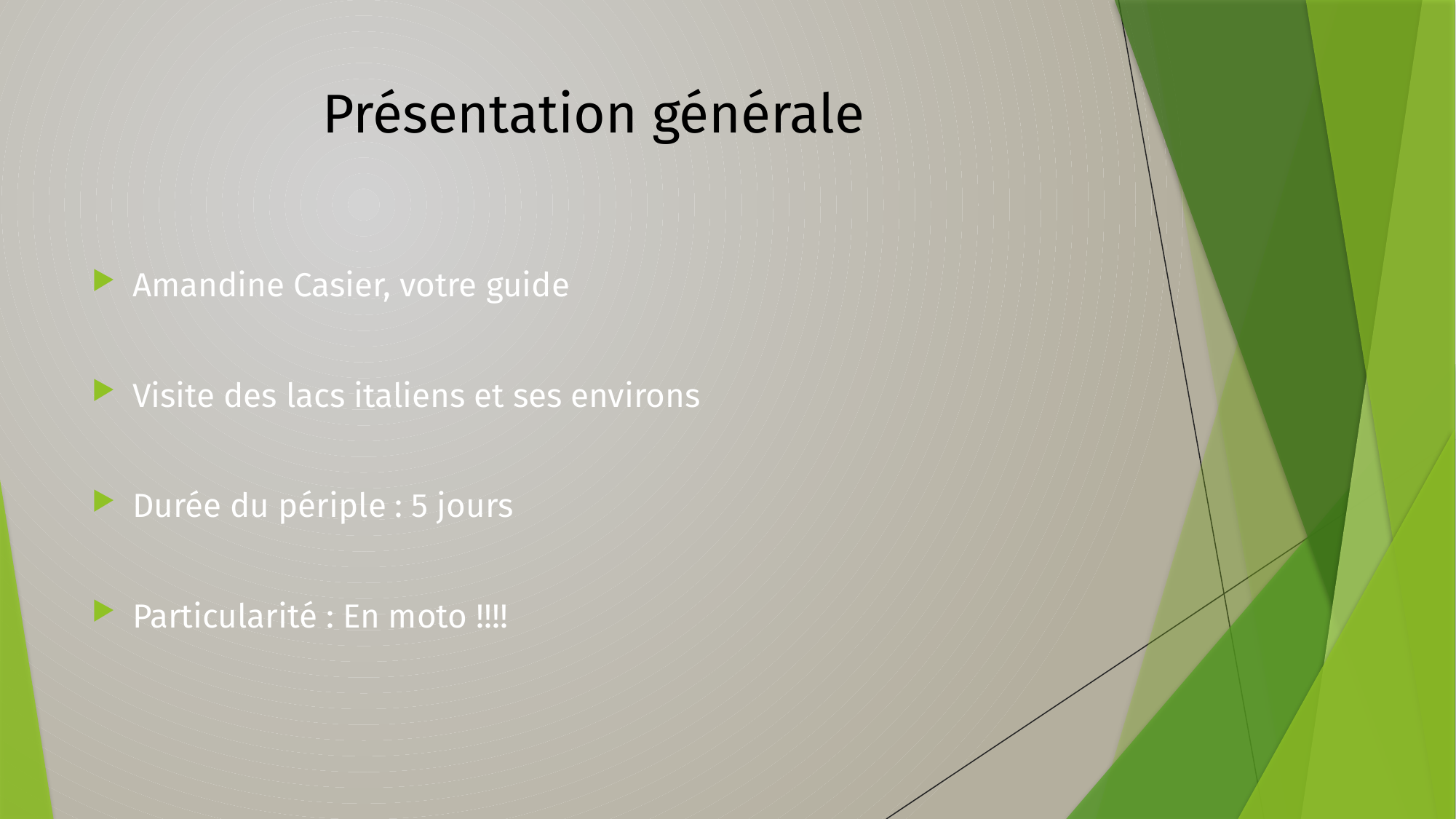

# Présentation générale
Amandine Casier, votre guide

Visite des lacs italiens et ses environs

Durée du périple : 5 jours

Particularité : En moto !!!!